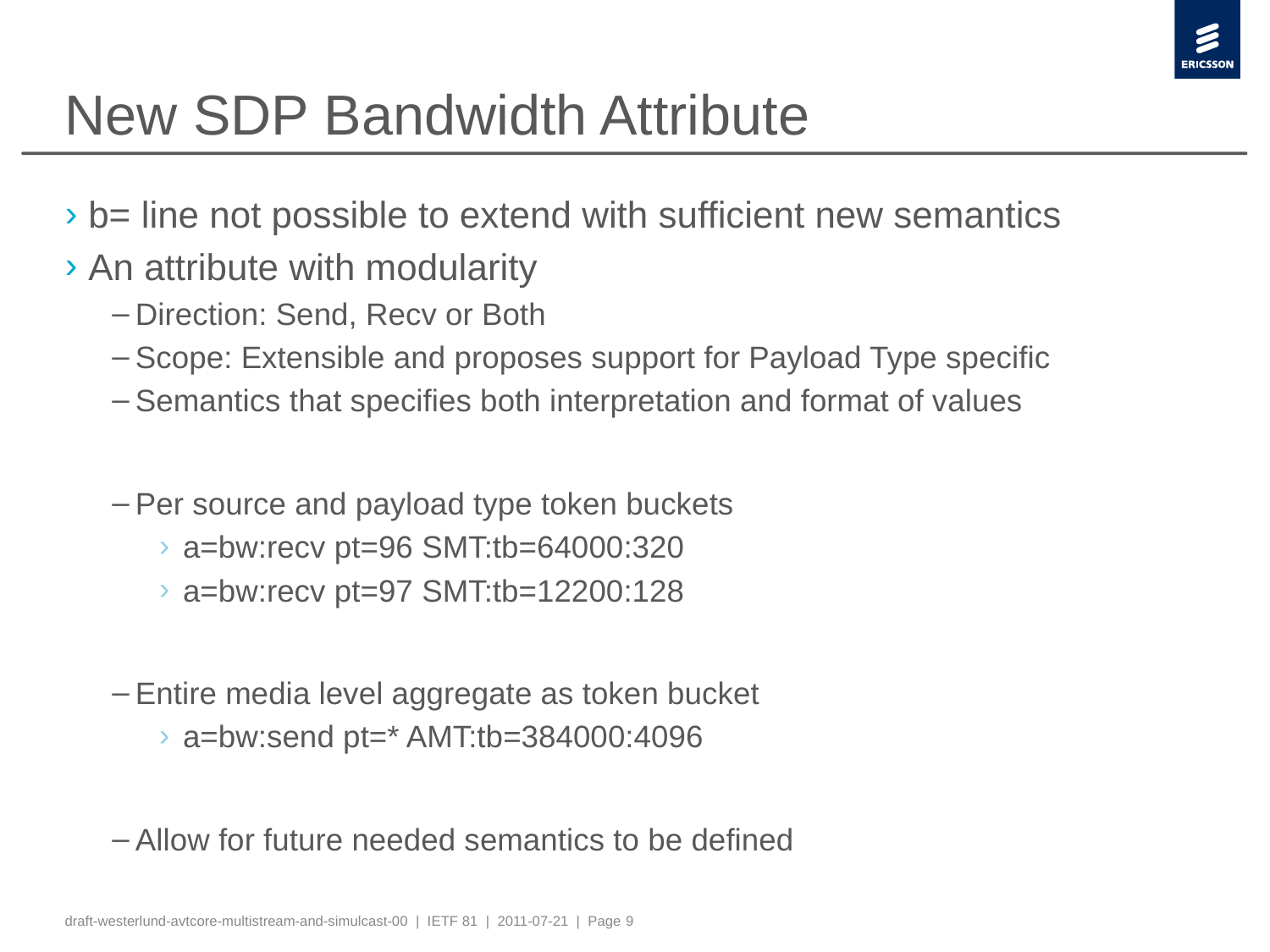

# New SDP Bandwidth Attribute
b= line not possible to extend with sufficient new semantics
An attribute with modularity
Direction: Send, Recv or Both
Scope: Extensible and proposes support for Payload Type specific
Semantics that specifies both interpretation and format of values

Per source and payload type token buckets
a=bw:recv pt=96 SMT:tb=64000:320
a=bw:recv pt=97 SMT:tb=12200:128

Entire media level aggregate as token bucket
a=bw:send pt=* AMT:tb=384000:4096

Allow for future needed semantics to be defined